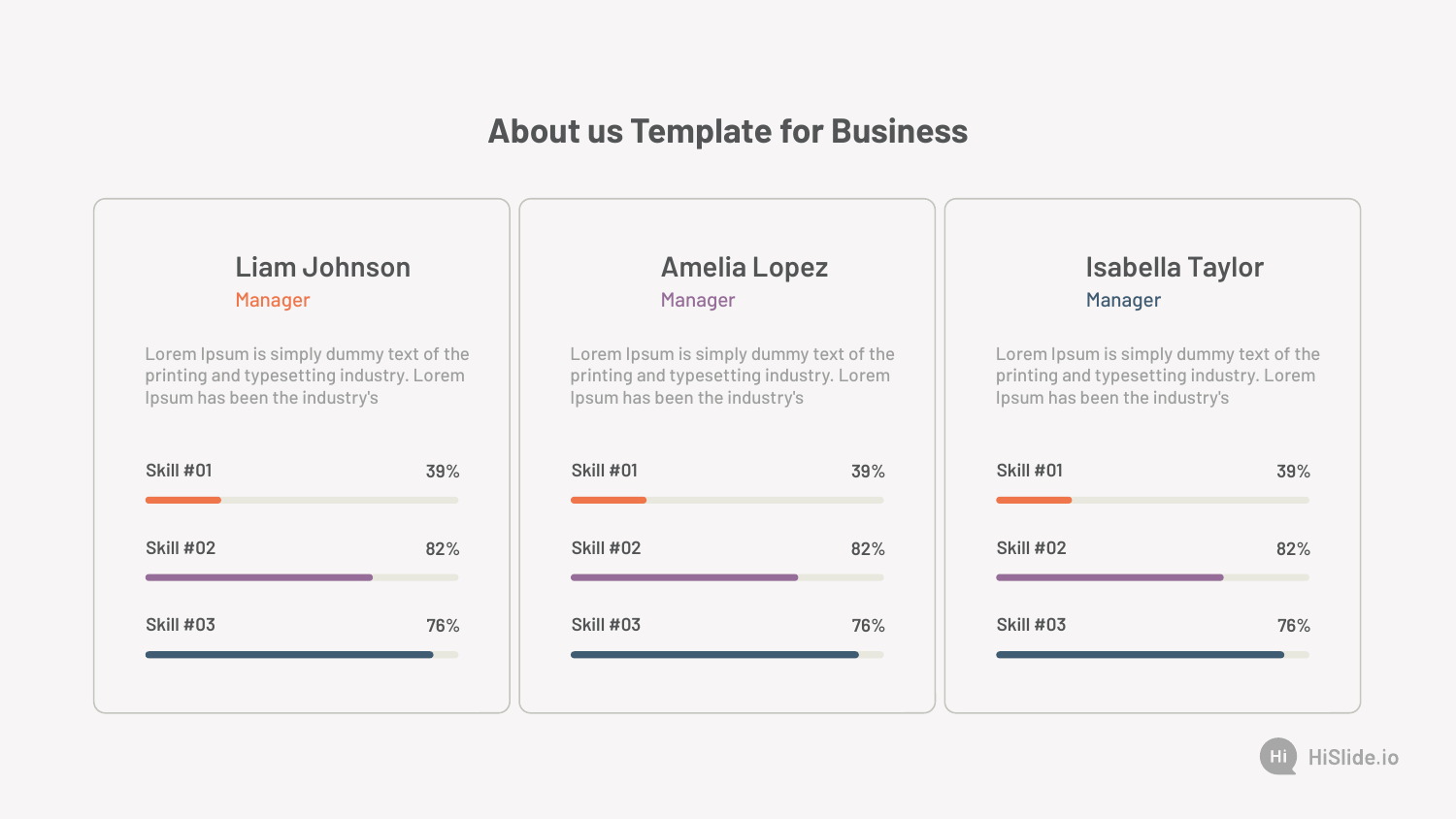

About us Template for Business

Liam Johnson
Amelia Lopez
Isabella Taylor
Manager
Manager
Manager
Lorem Ipsum is simply dummy text of the printing and typesetting industry. Lorem Ipsum has been the industry's
Lorem Ipsum is simply dummy text of the printing and typesetting industry. Lorem Ipsum has been the industry's
Lorem Ipsum is simply dummy text of the printing and typesetting industry. Lorem Ipsum has been the industry's
Skill #01
Skill #01
Skill #01
39%
39%
39%

Skill #02
Skill #02
Skill #02
82%
82%
82%

Skill #03
Skill #03
Skill #03
76%
76%
76%